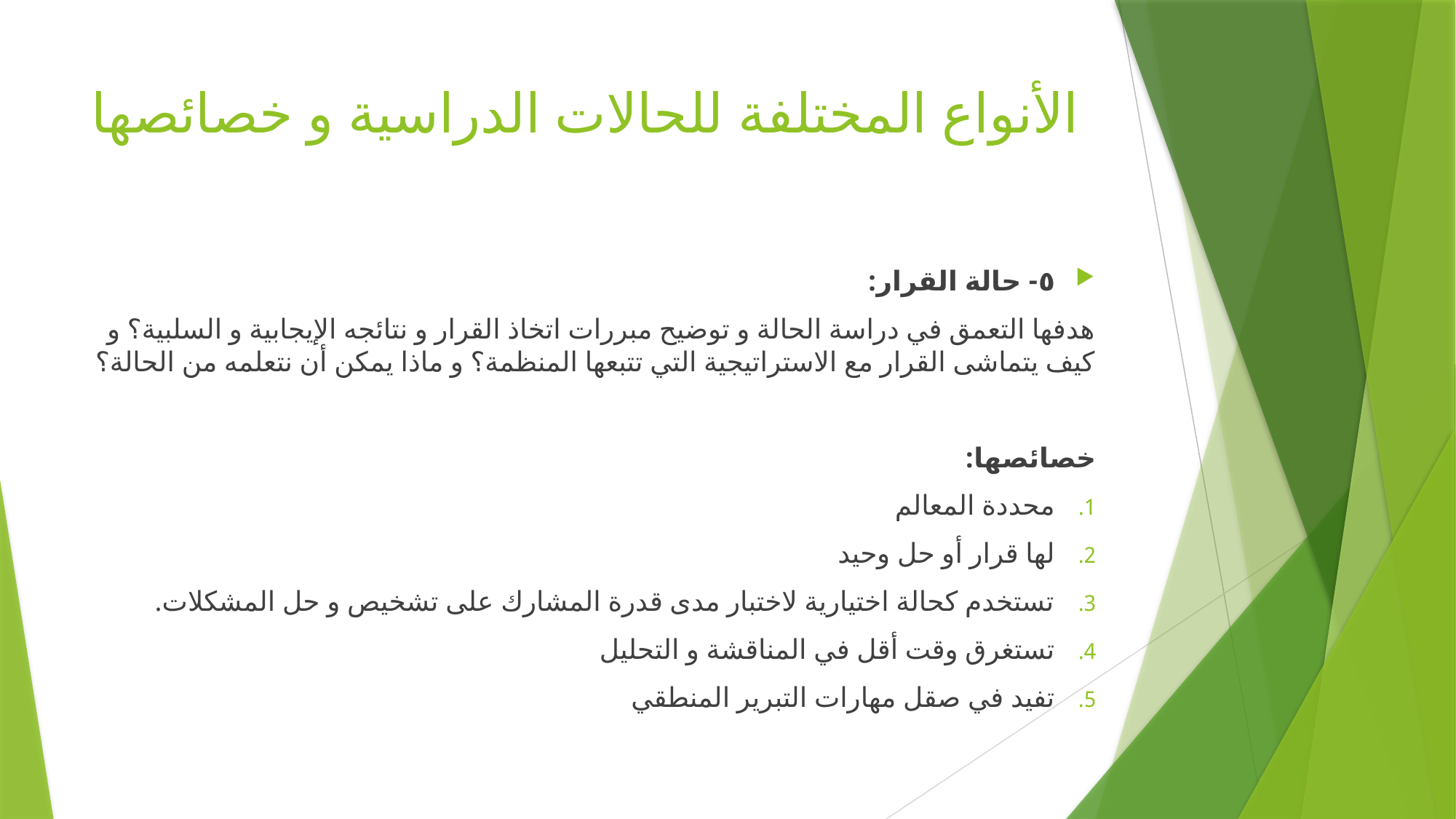

# الأنواع المختلفة للحالات الدراسية و خصائصها
٥- حالة القرار:
هدفها التعمق في دراسة الحالة و توضيح مبررات اتخاذ القرار و نتائجه الإيجابية و السلبية؟ و كيف يتماشى القرار مع الاستراتيجية التي تتبعها المنظمة؟ و ماذا يمكن أن نتعلمه من الحالة؟

خصائصها:
محددة المعالم
لها قرار أو حل وحيد
تستخدم كحالة اختيارية لاختبار مدى قدرة المشارك على تشخيص و حل المشكلات.
تستغرق وقت أقل في المناقشة و التحليل
تفيد في صقل مهارات التبرير المنطقي